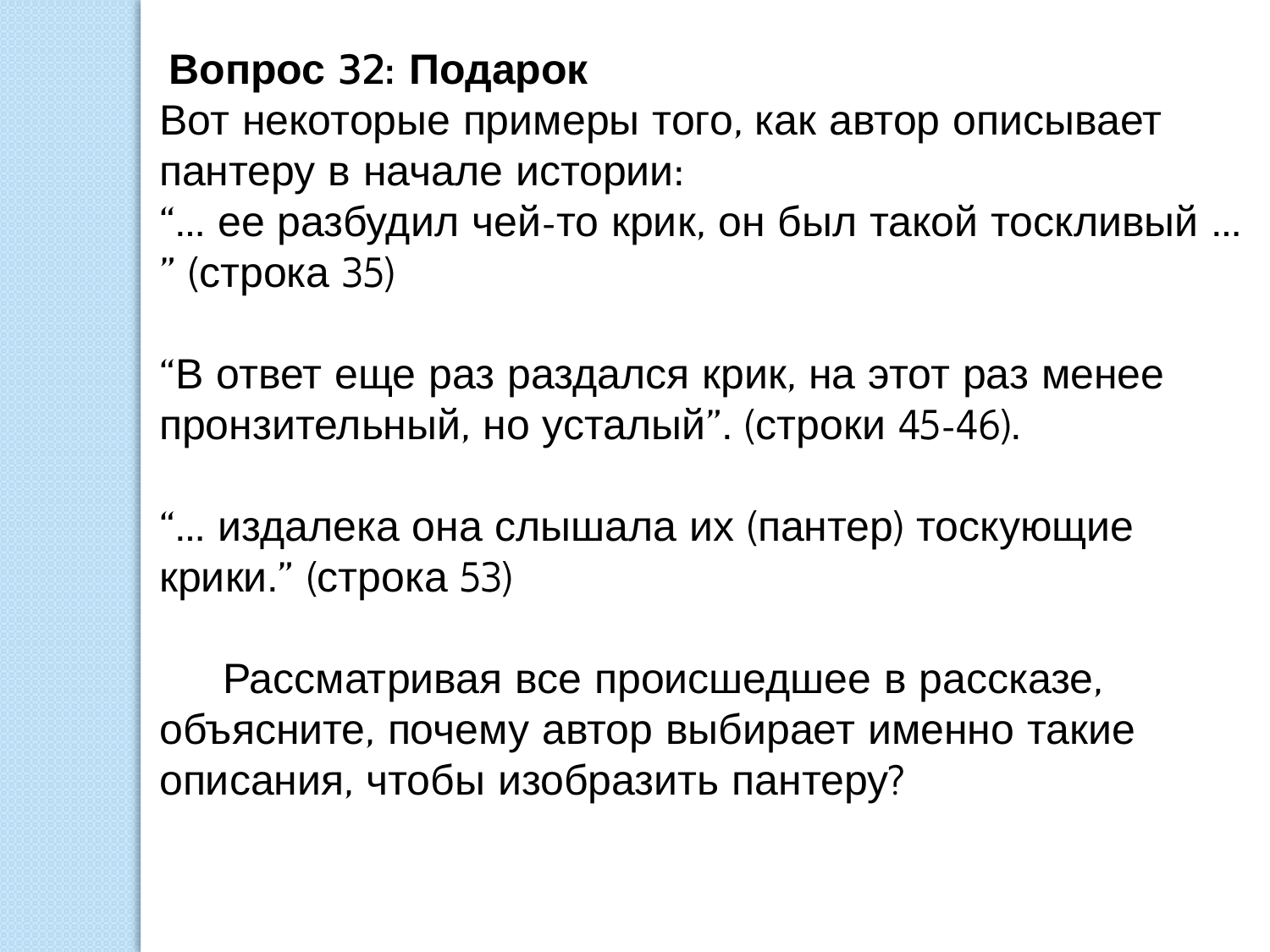

Вопрос 32: Подарок
Вот некоторые примеры того, как автор описывает пантеру в начале истории:
“… ее разбудил чей-то крик, он был такой тоскливый … ” (строка 35)

“В ответ еще раз раздался крик, на этот раз менее пронзительный, но усталый”. (строки 45-46).

“… издалека она слышала их (пантер) тоскующие крики.” (строка 53)

     Рассматривая все происшедшее в рассказе, объясните, почему автор выбирает именно такие описания, чтобы изобразить пантеру?